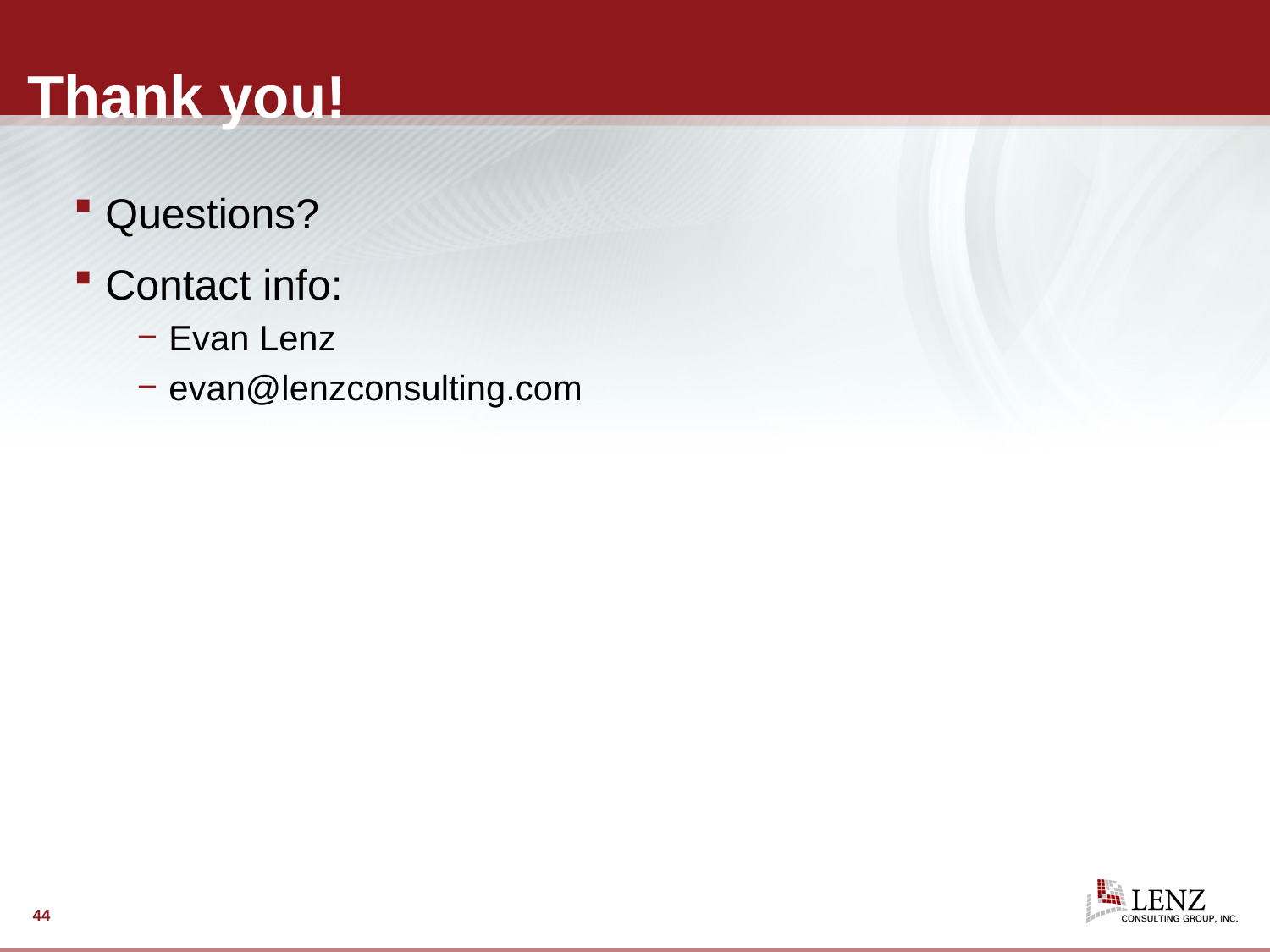

# Thank you!
Questions?
Contact info:
Evan Lenz
evan@lenzconsulting.com
44